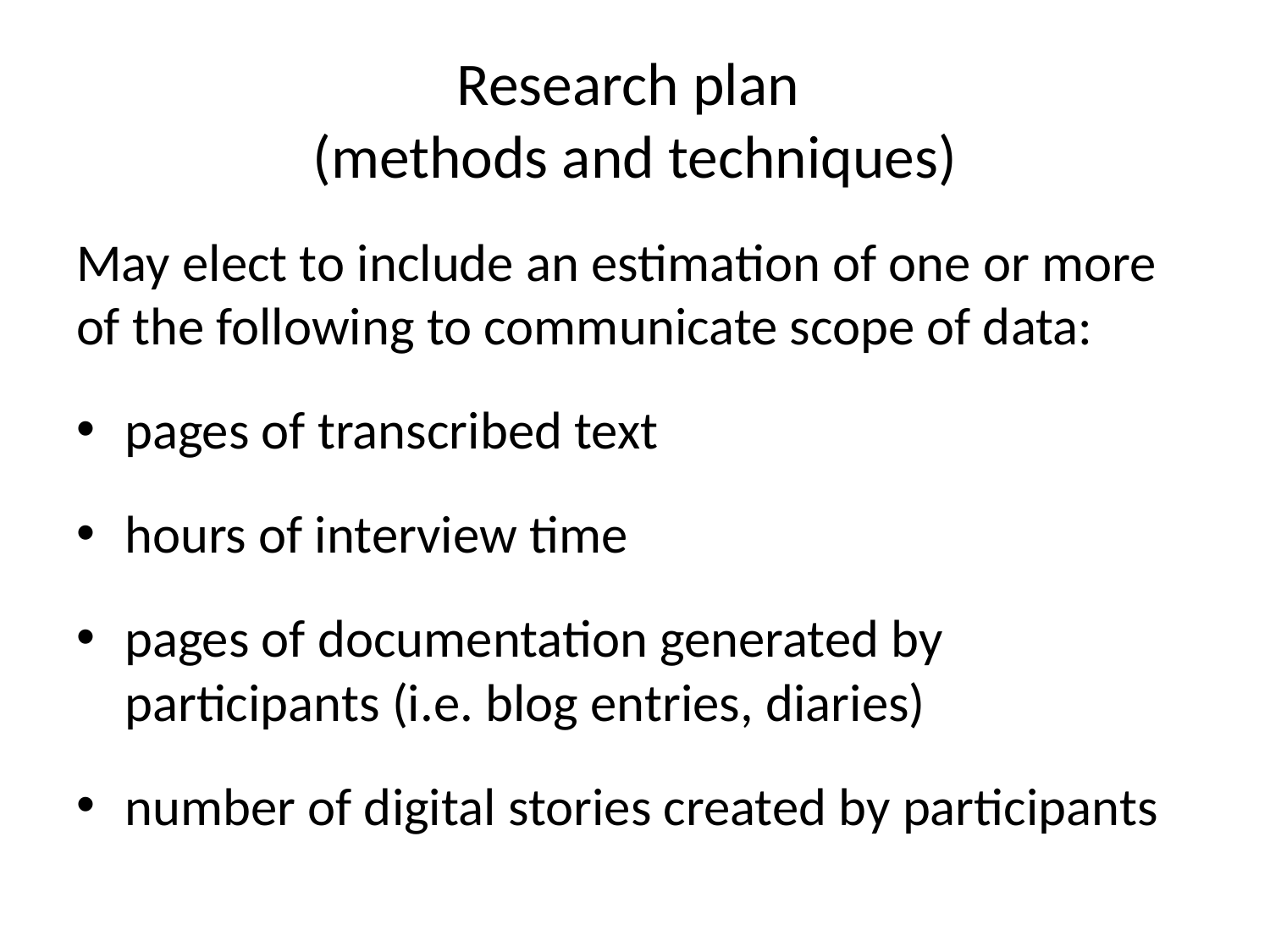

# Research plan (methods and techniques)
May elect to include an estimation of one or more of the following to communicate scope of data:
pages of transcribed text
hours of interview time
pages of documentation generated by participants (i.e. blog entries, diaries)
number of digital stories created by participants